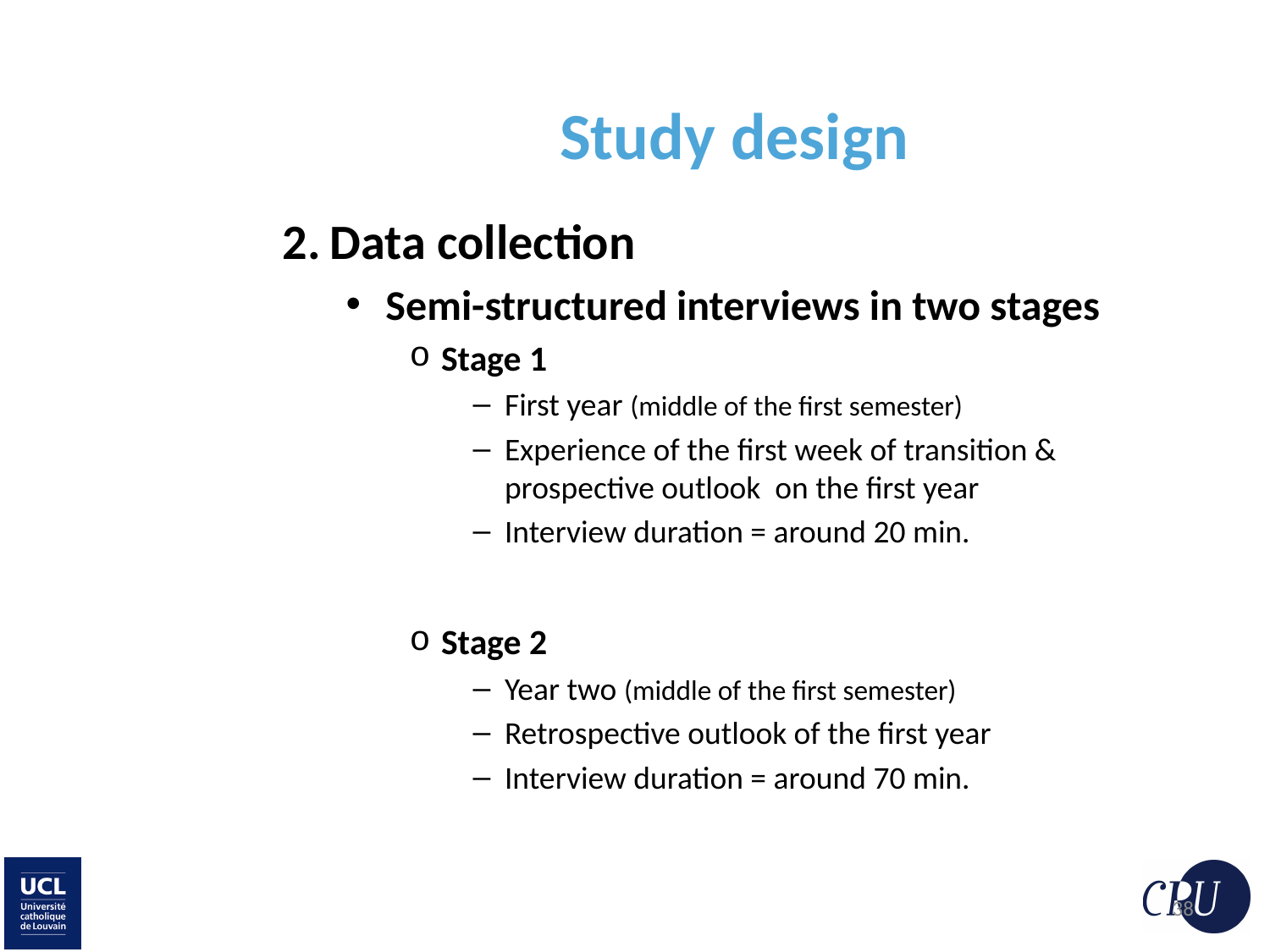

# Study design
Data collection
Semi-structured interviews in two stages
Stage 1
First year (middle of the first semester)
Experience of the first week of transition & prospective outlook  on the first year
Interview duration = around 20 min.

Stage 2
Year two (middle of the first semester)
Retrospective outlook of the first year
Interview duration = around 70 min.

38